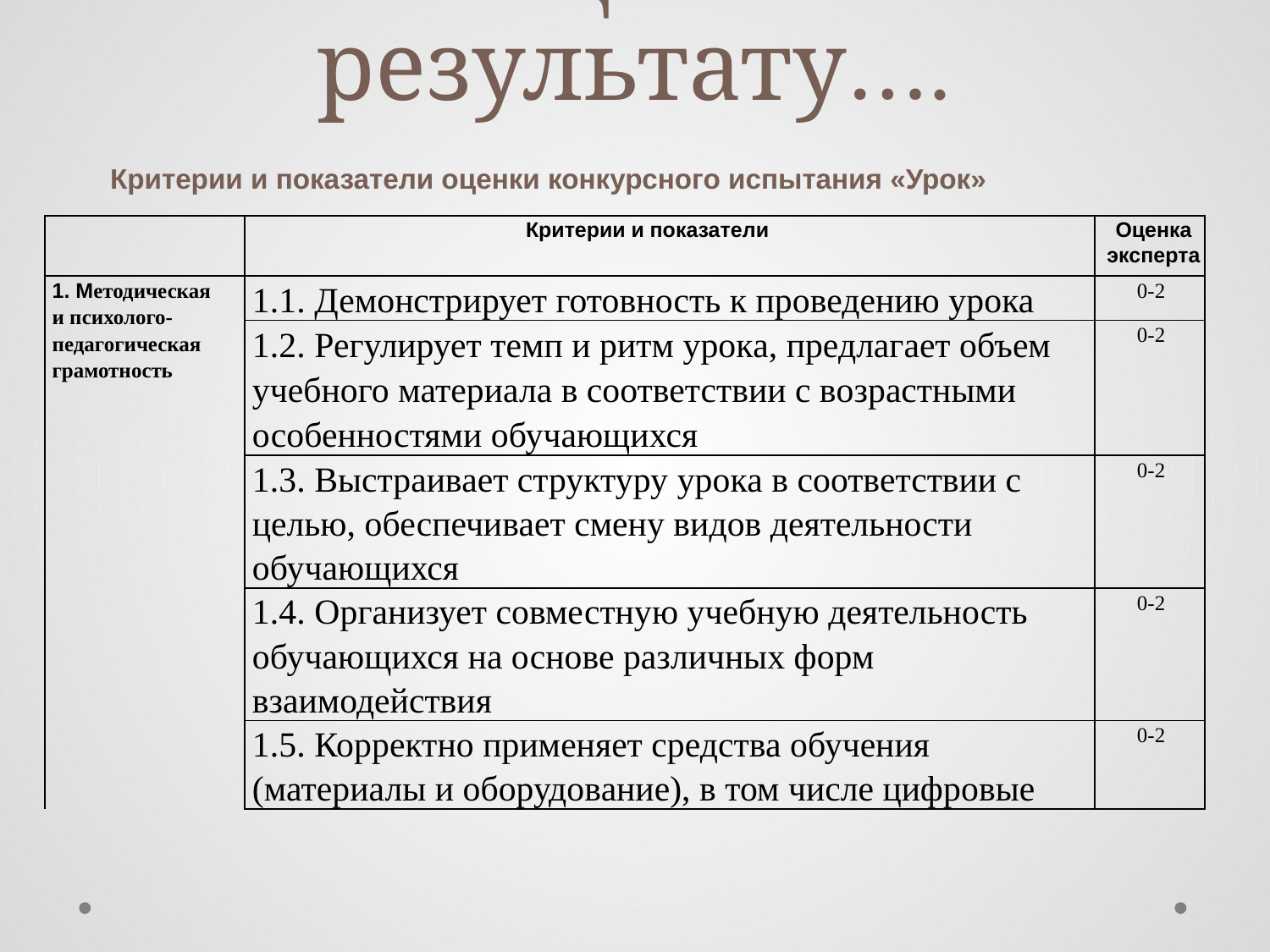

# От цели к результату….
Критерии и показатели оценки конкурсного испытания «Урок»
|  | Критерии и показатели | Оценка эксперта |
| --- | --- | --- |
| 1. Методическая и психолого-педагогическая грамотность | 1.1. Демонстрирует готовность к проведению урока | 0-2 |
|  | 1.2. Регулирует темп и ритм урока, предлагает объем учебного материала в соответствии с возрастными особенностями обучающихся | 0-2 |
|  | 1.3. Выстраивает структуру урока в соответствии с целью, обеспечивает смену видов деятельности обучающихся | 0-2 |
|  | 1.4. Организует совместную учебную деятельность обучающихся на основе различных форм взаимодействия | 0-2 |
|  | 1.5. Корректно применяет средства обучения (материалы и оборудование), в том числе цифровые | 0-2 |